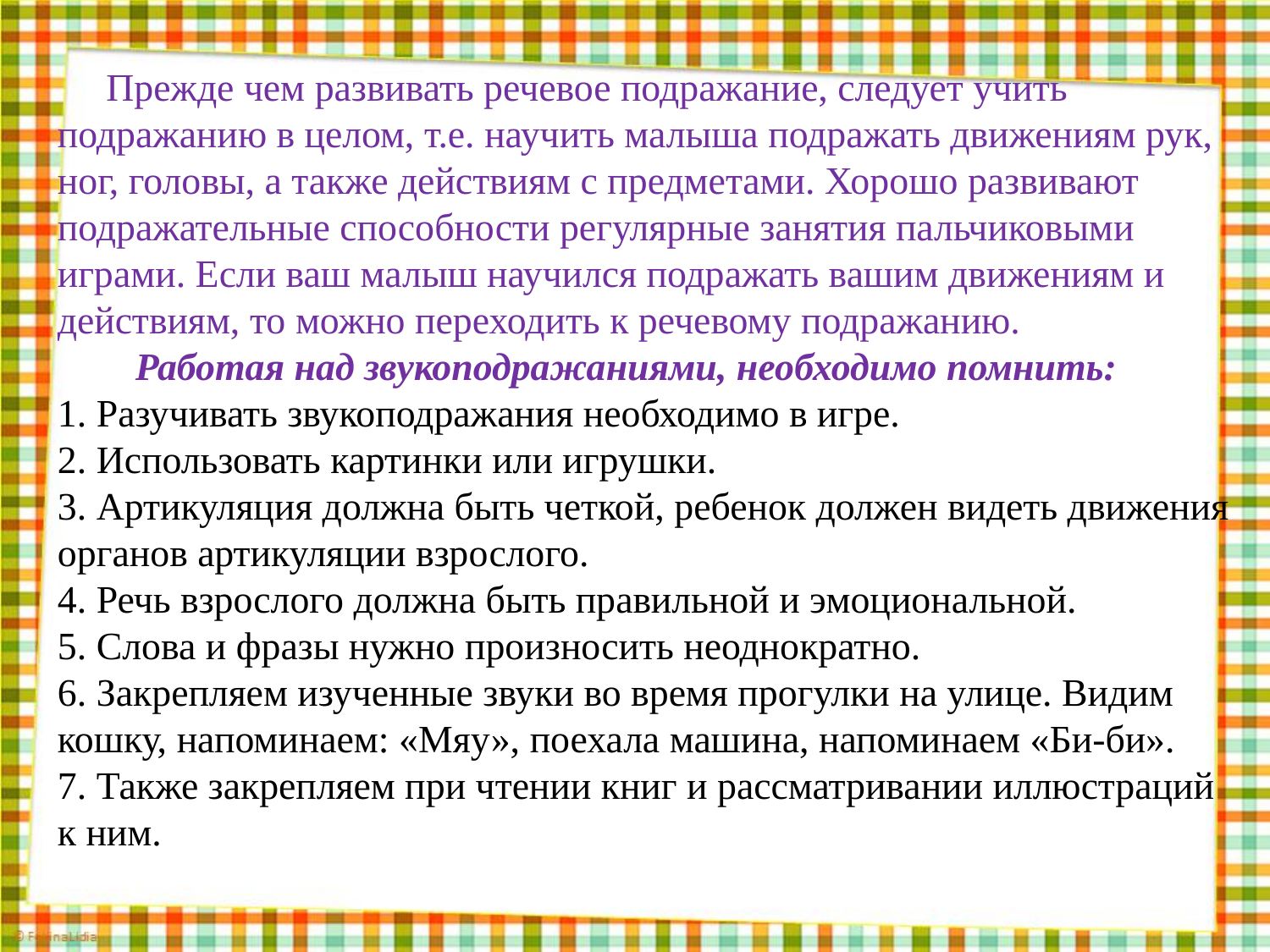

# Прежде чем развивать речевое подражание, следует учить подражанию в целом, т.е. научить малыша подражать движениям рук, ног, головы, а также действиям с предметами. Хорошо развивают подражательные способности регулярные занятия пальчиковыми играми. Если ваш малыш научился подражать вашим движениям и действиям, то можно переходить к речевому подражанию. Работая над звукоподражаниями, необходимо помнить: 1. Разучивать звукоподражания необходимо в игре. 2. Использовать картинки или игрушки. 3. Артикуляция должна быть четкой, ребенок должен видеть движения органов артикуляции взрослого. 4. Речь взрослого должна быть правильной и эмоциональной. 5. Слова и фразы нужно произносить неоднократно. 6. Закрепляем изученные звуки во время прогулки на улице. Видим кошку, напоминаем: «Мяу», поехала машина, напоминаем «Би-би». 7. Также закрепляем при чтении книг и рассматривании иллюстраций к ним.